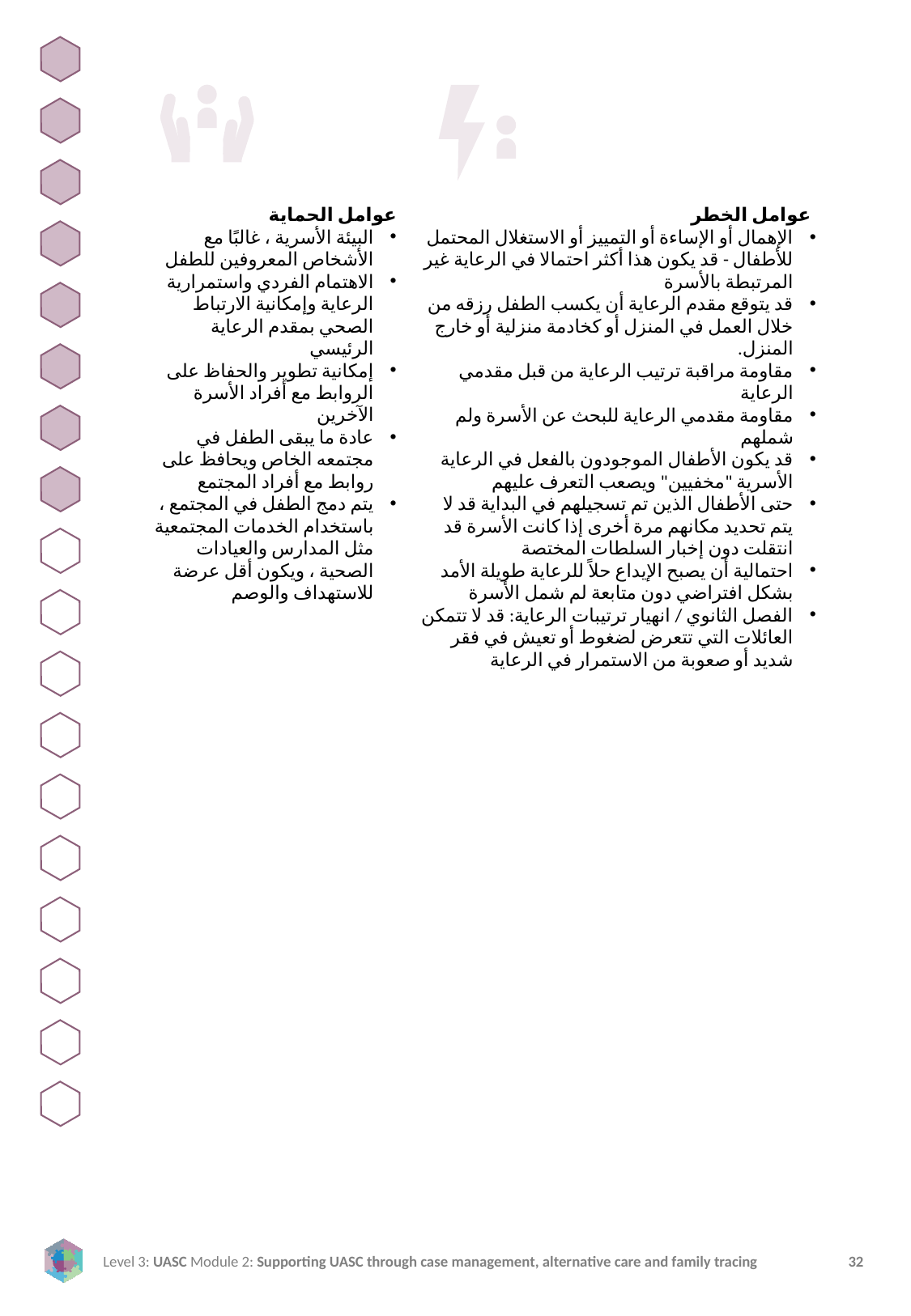

عوامل الحماية
البيئة الأسرية ، غالبًا مع الأشخاص المعروفين للطفل
الاهتمام الفردي واستمرارية الرعاية وإمكانية الارتباط الصحي بمقدم الرعاية الرئيسي
إمكانية تطوير والحفاظ على الروابط مع أفراد الأسرة الآخرين
عادة ما يبقى الطفل في مجتمعه الخاص ويحافظ على روابط مع أفراد المجتمع
يتم دمج الطفل في المجتمع ، باستخدام الخدمات المجتمعية مثل المدارس والعيادات الصحية ، ويكون أقل عرضة للاستهداف والوصم
 عوامل الخطر
الإهمال أو الإساءة أو التمييز أو الاستغلال المحتمل للأطفال - قد يكون هذا أكثر احتمالا في الرعاية غير المرتبطة بالأسرة
قد يتوقع مقدم الرعاية أن يكسب الطفل رزقه من خلال العمل في المنزل أو كخادمة منزلية أو خارج المنزل.
مقاومة مراقبة ترتيب الرعاية من قبل مقدمي الرعاية
مقاومة مقدمي الرعاية للبحث عن الأسرة ولم شملهم
قد يكون الأطفال الموجودون بالفعل في الرعاية الأسرية "مخفيين" ويصعب التعرف عليهم
حتى الأطفال الذين تم تسجيلهم في البداية قد لا يتم تحديد مكانهم مرة أخرى إذا كانت الأسرة قد انتقلت دون إخبار السلطات المختصة
احتمالية أن يصبح الإيداع حلاً للرعاية طويلة الأمد بشكل افتراضي دون متابعة لم شمل الأسرة
الفصل الثانوي / انهيار ترتيبات الرعاية: قد لا تتمكن العائلات التي تتعرض لضغوط أو تعيش في فقر شديد أو صعوبة من الاستمرار في الرعاية